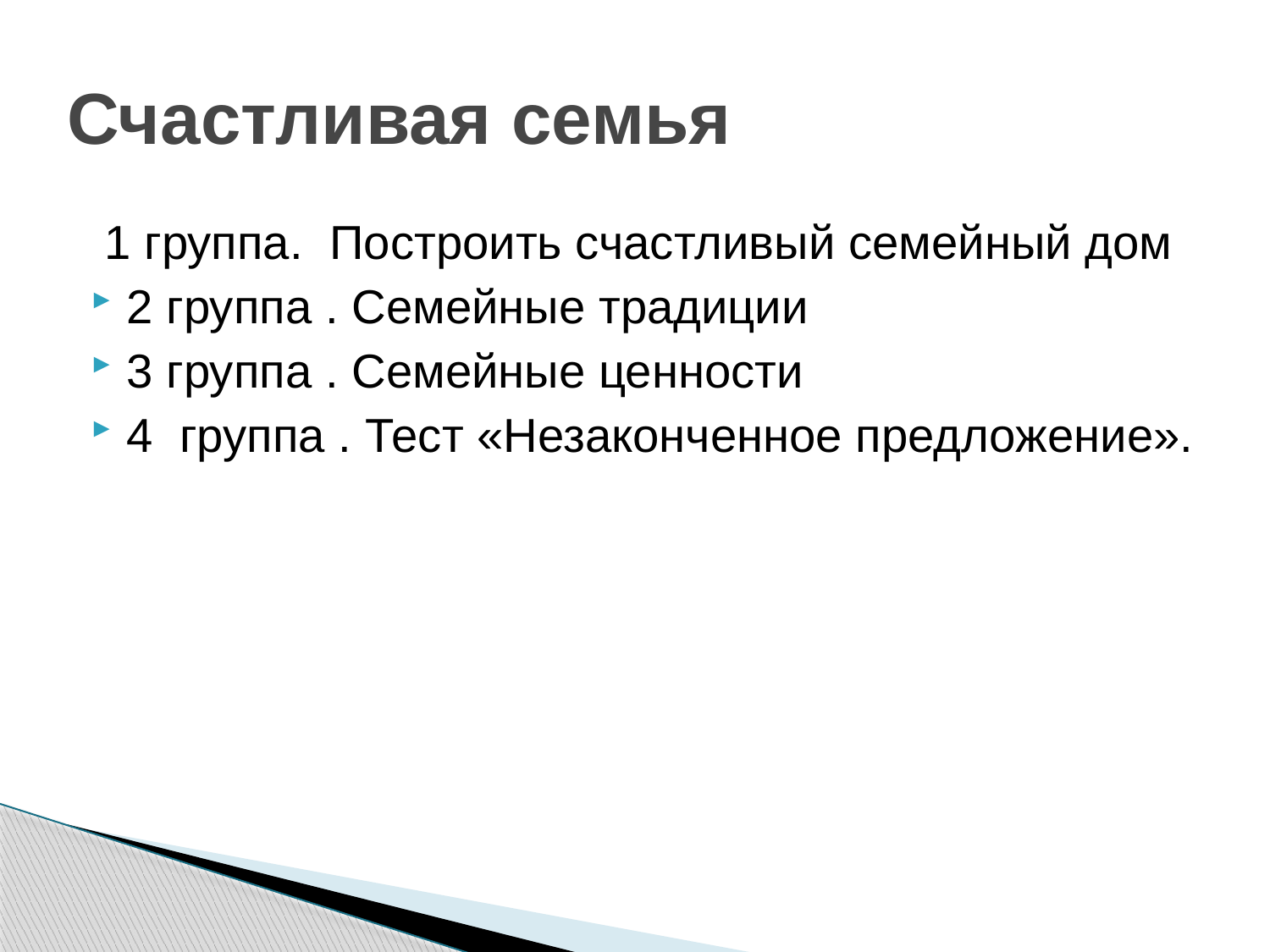

# Счастливая семья
 1 группа.  Построить счастливый семейный дом
2 группа . Семейные традиции
3 группа . Семейные ценности
4  группа . Тест «Незаконченное предложение».